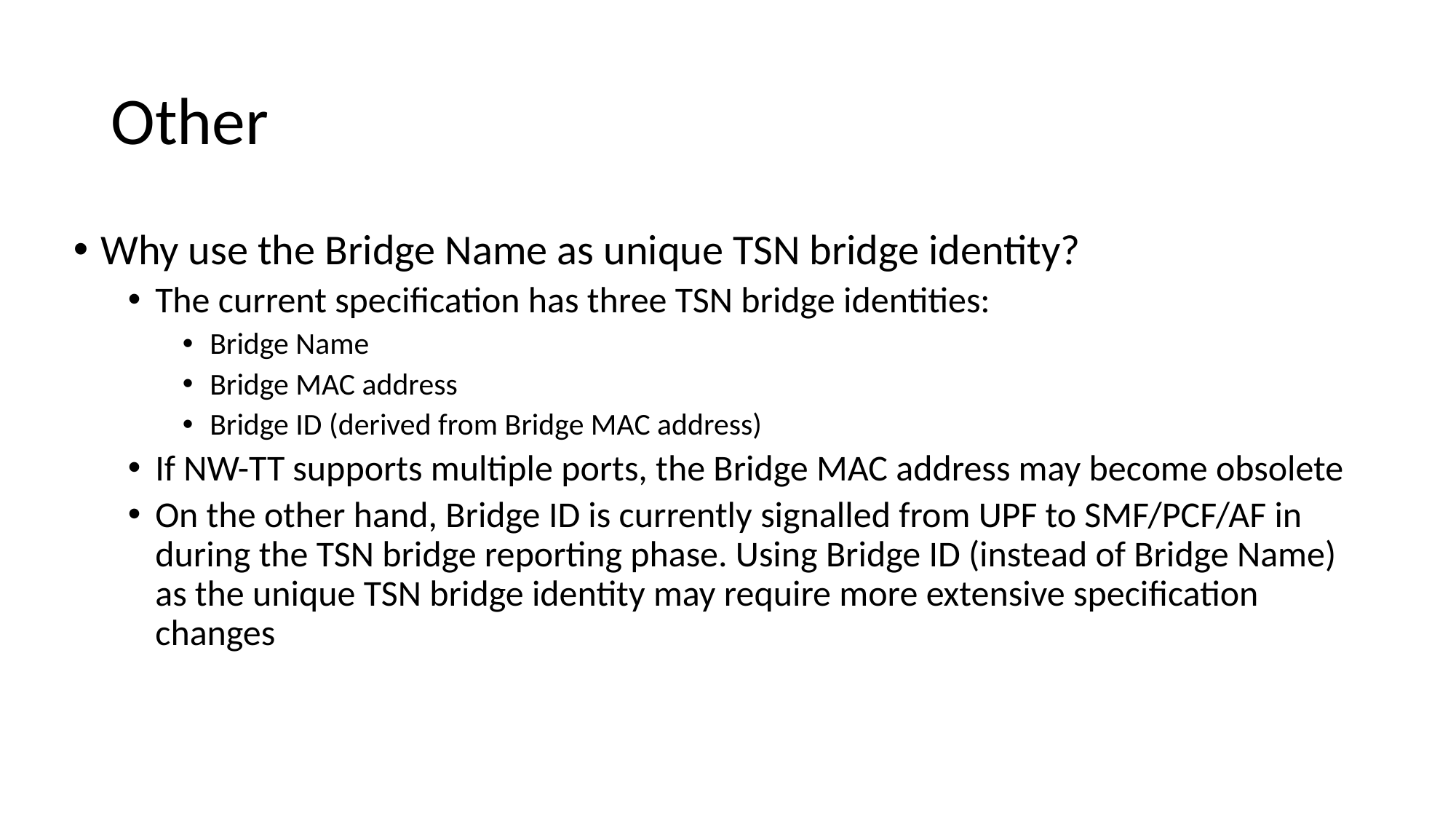

# Other
Why use the Bridge Name as unique TSN bridge identity?
The current specification has three TSN bridge identities:
Bridge Name
Bridge MAC address
Bridge ID (derived from Bridge MAC address)
If NW-TT supports multiple ports, the Bridge MAC address may become obsolete
On the other hand, Bridge ID is currently signalled from UPF to SMF/PCF/AF in during the TSN bridge reporting phase. Using Bridge ID (instead of Bridge Name) as the unique TSN bridge identity may require more extensive specification changes